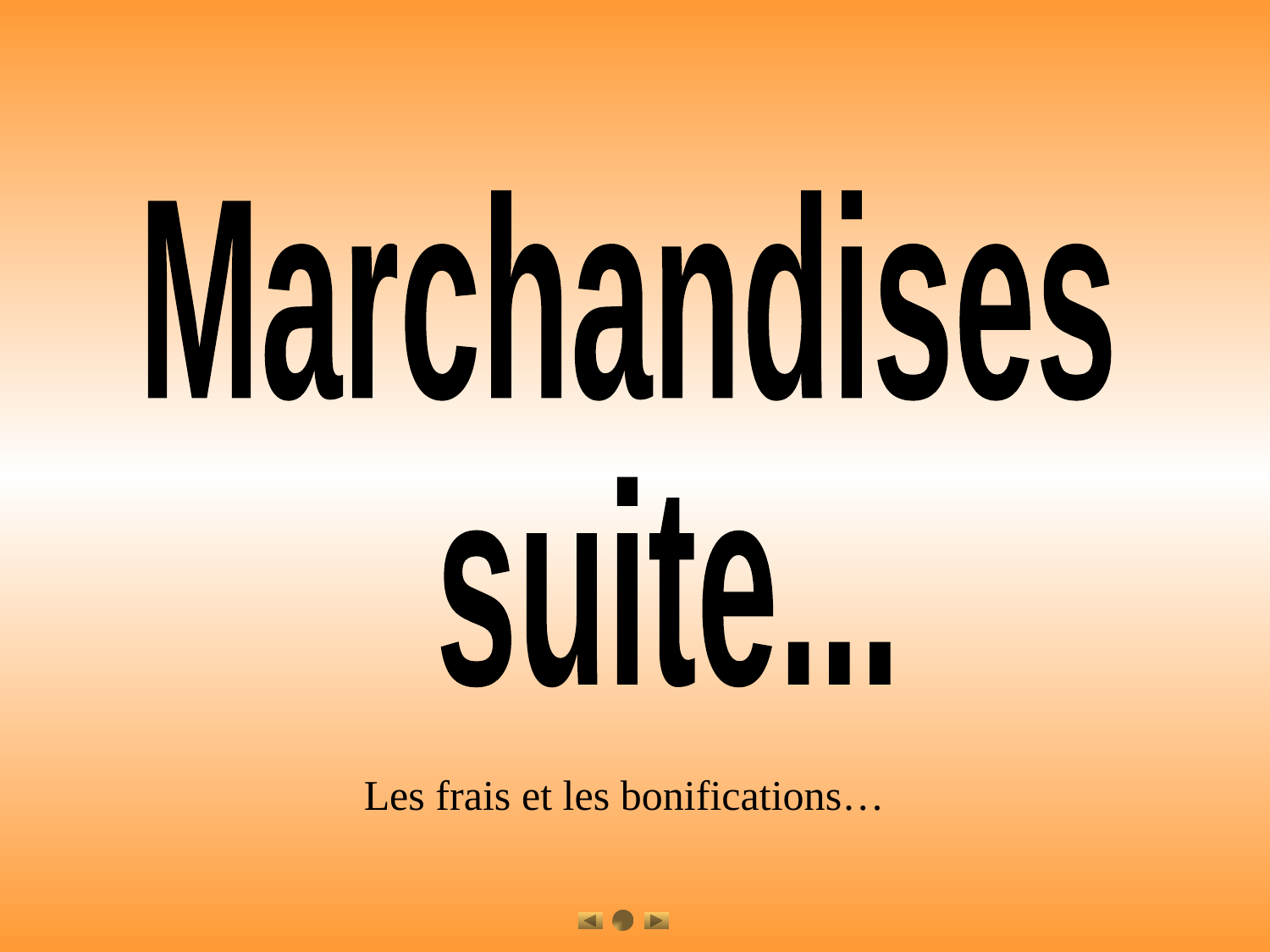

Marchandises
 suite...
Les frais et les bonifications…